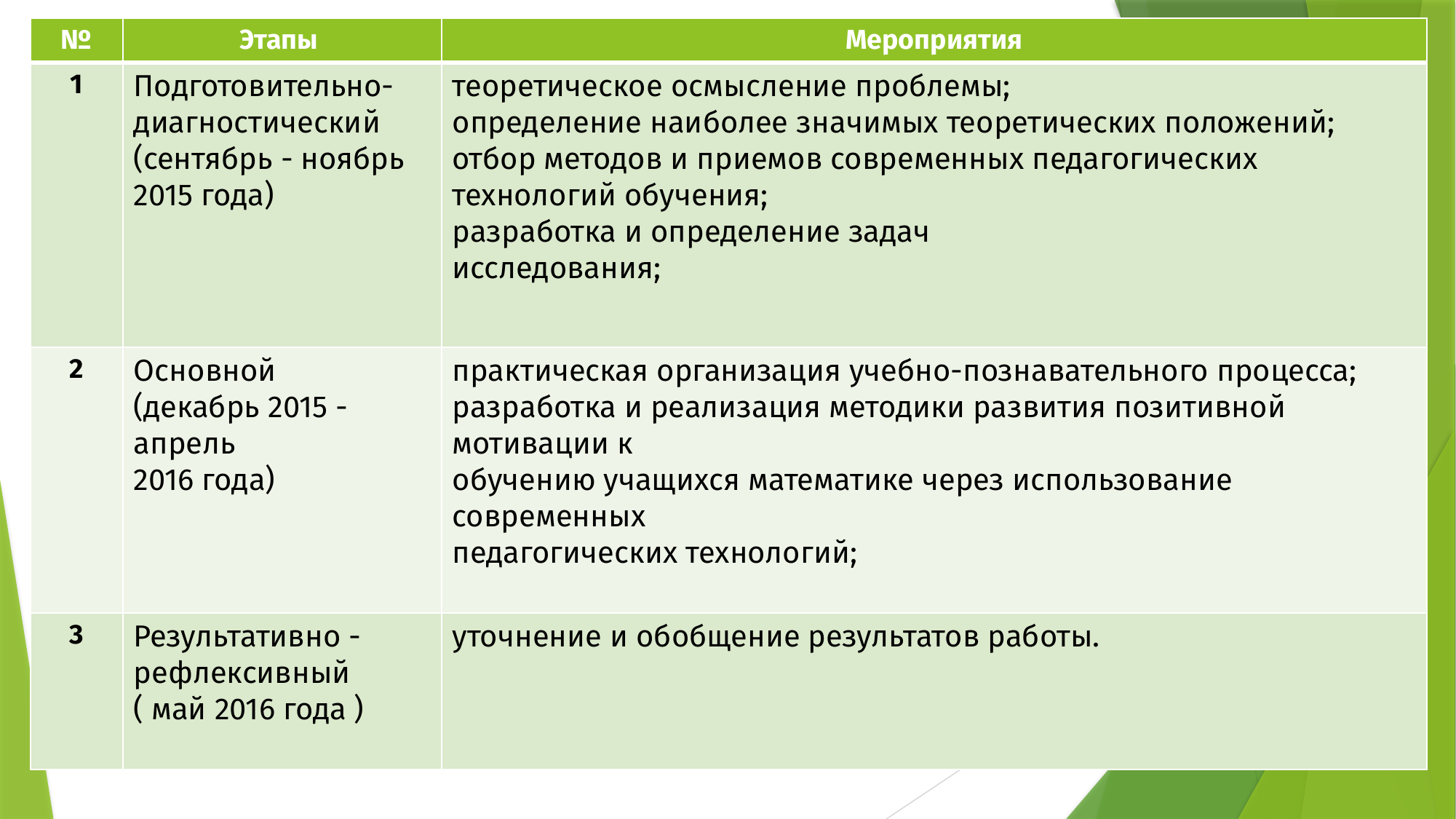

| № | Этапы | Мероприятия |
| --- | --- | --- |
| 1 | Подготовительно- диагностический (сентябрь - ноябрь 2015 года) | теоретическое осмысление проблемы; определение наиболее значимых теоретических положений; отбор методов и приемов современных педагогических технологий обучения; разработка и определение задач исследования; |
| 2 | Основной (декабрь 2015 - апрель 2016 года) | практическая организация учебно-познавательного процесса; разработка и реализация методики развития позитивной мотивации к обучению учащихся математике через использование современных педагогических технологий; |
| 3 | Результативно - рефлексивный ( май 2016 года ) | уточнение и обобщение результатов работы. |